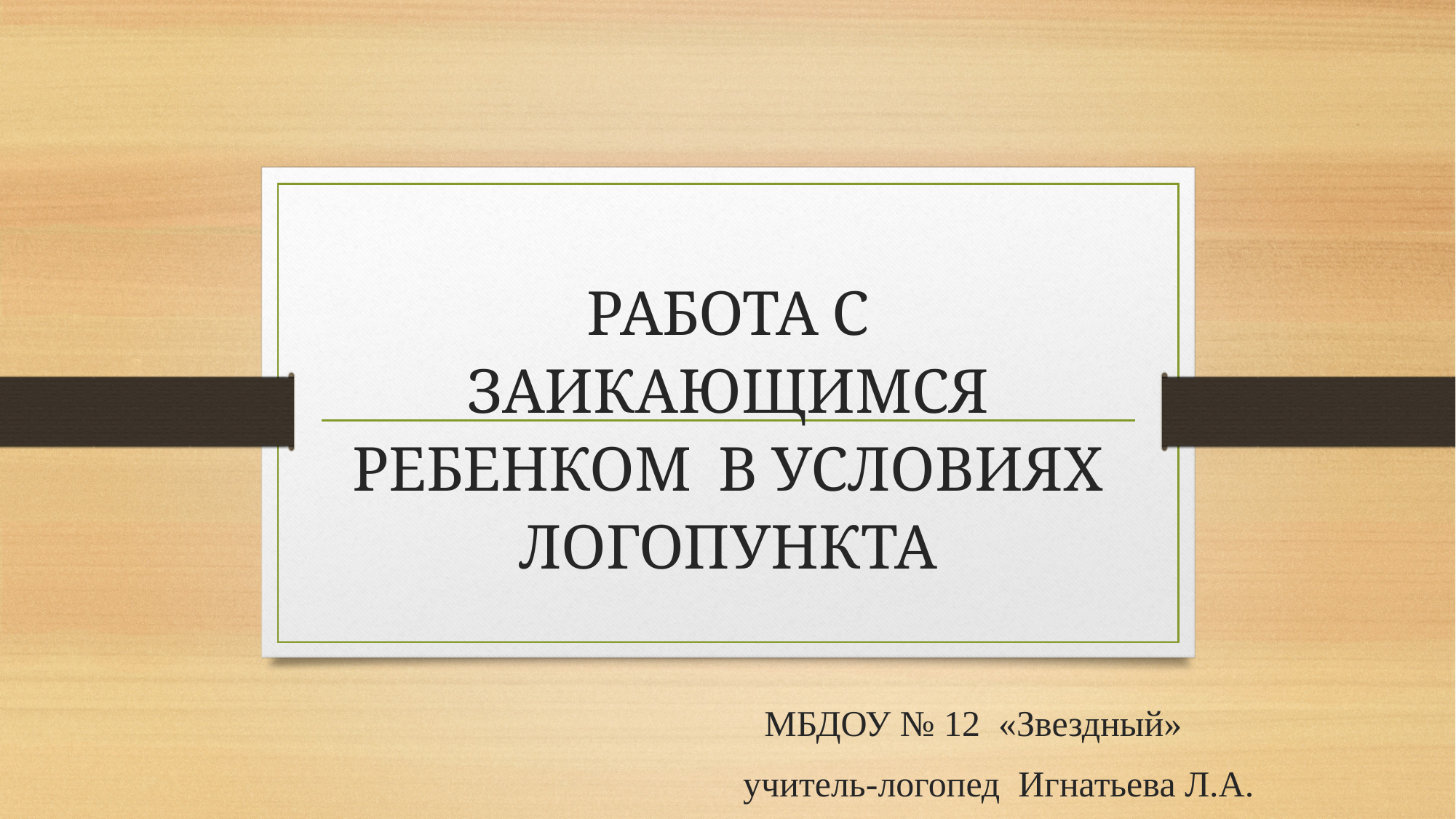

# РАБОТА С ЗАИКАЮЩИМСЯ РЕБЕНКОМ  В УСЛОВИЯХ ЛОГОПУНКТА
 МБДОУ № 12  «Звездный»
 учитель-логопед  Игнатьева Л.А.